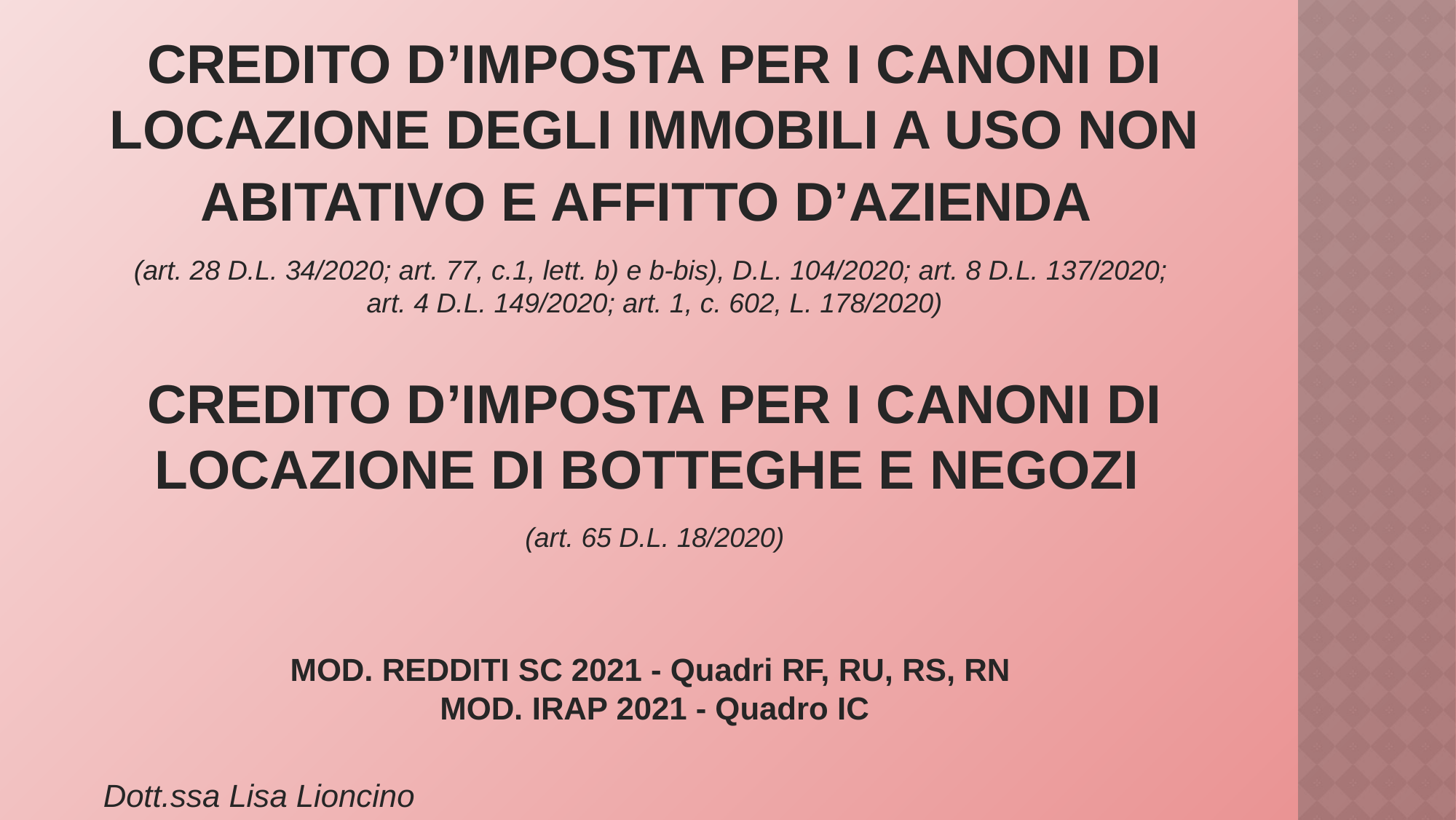

CREDITO D’IMPOSTA PER I CANONI DI LOCAZIONE DEGLI IMMOBILI A USO NON ABITATIVO E AFFITTO D’AZIENDA

(art. 28 D.L. 34/2020; art. 77, c.1, lett. b) e b-bis), D.L. 104/2020; art. 8 D.L. 137/2020;
art. 4 D.L. 149/2020; art. 1, c. 602, L. 178/2020)
CREDITO D’IMPOSTA PER I CANONI DI LOCAZIONE DI BOTTEGHE E NEGOZI

(art. 65 D.L. 18/2020)
MOD. REDDITI SC 2021 - Quadri RF, RU, RS, RN
MOD. IRAP 2021 - Quadro IC
Dott.ssa Lisa Lioncino